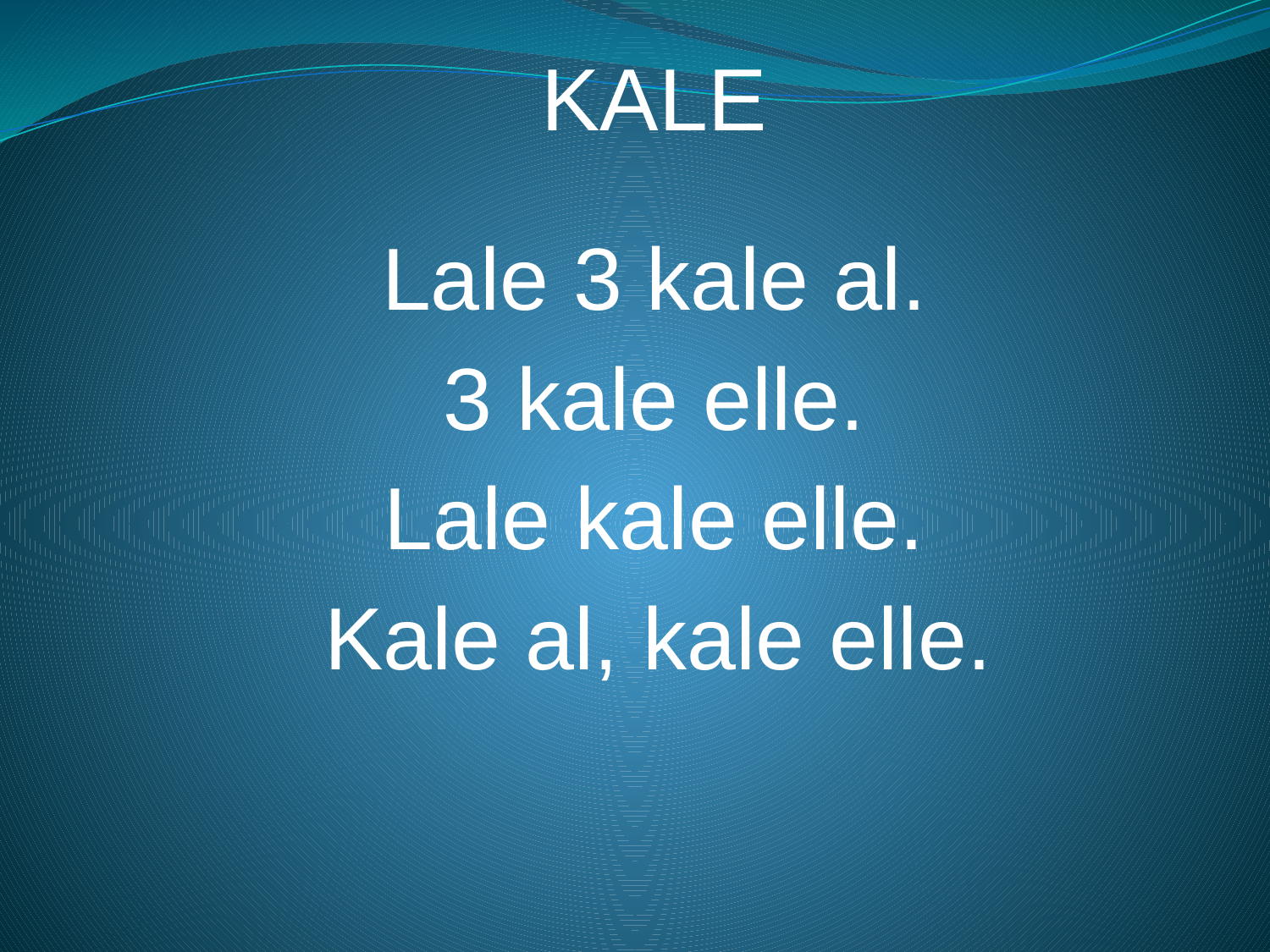

KALE
Lale 3 kale al.
3 kale elle.
Lale kale elle.
Kale al, kale elle.